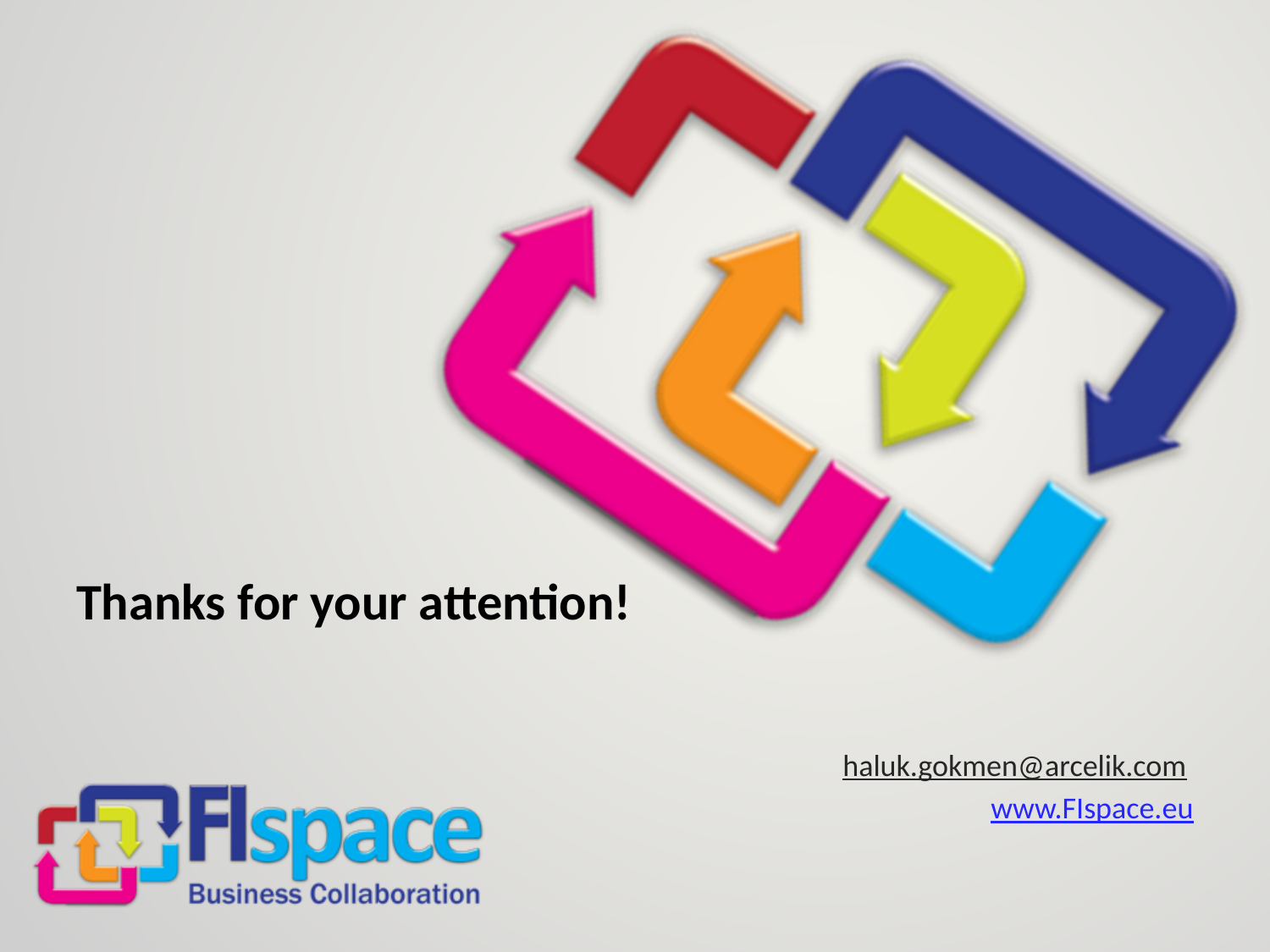

# Thanks for your attention!
haluk.gokmen@arcelik.com
www.FIspace.eu